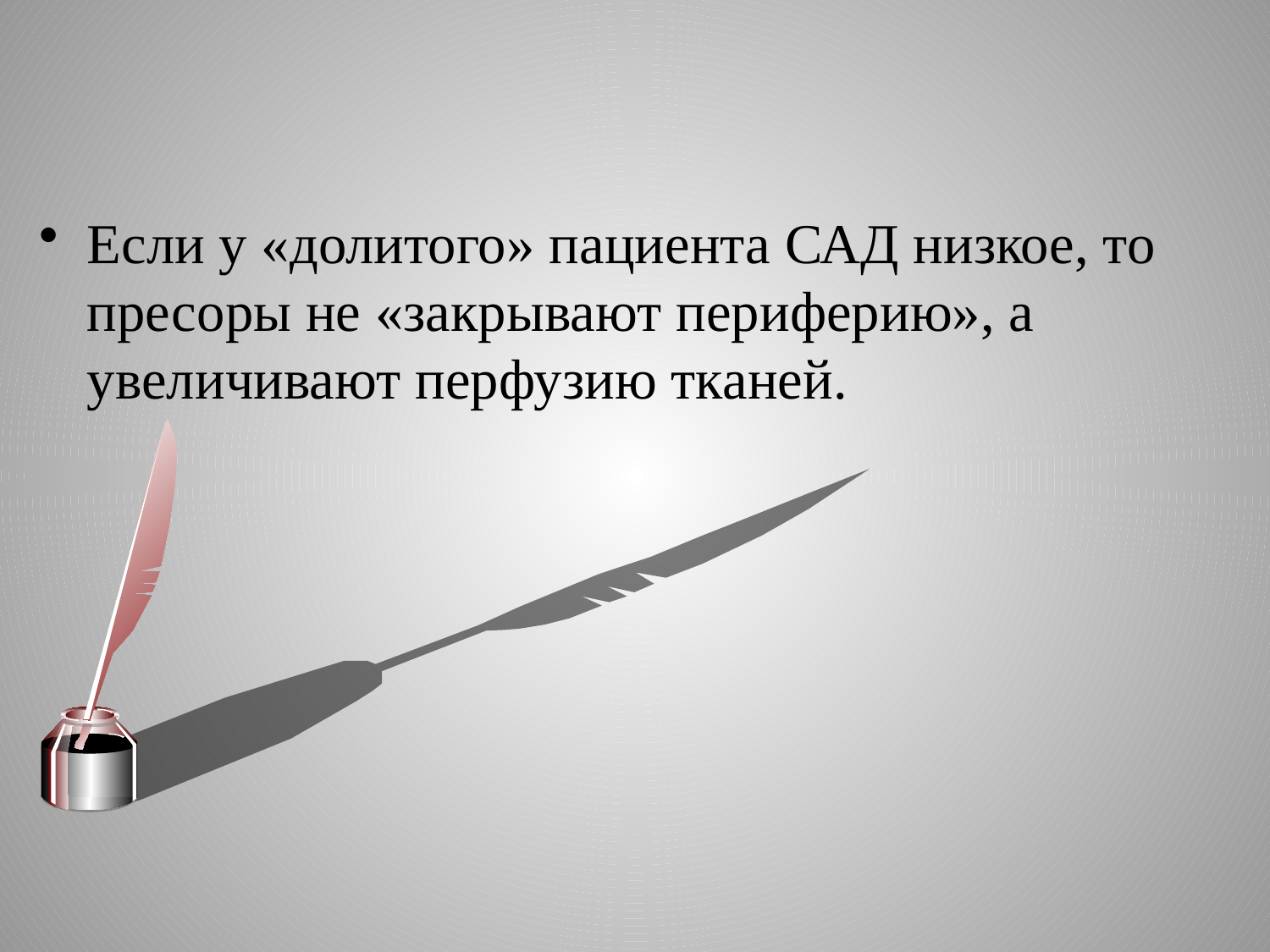

#
Если у «долитого» пациента САД низкое, то пресоры не «закрывают периферию», а увеличивают перфузию тканей.